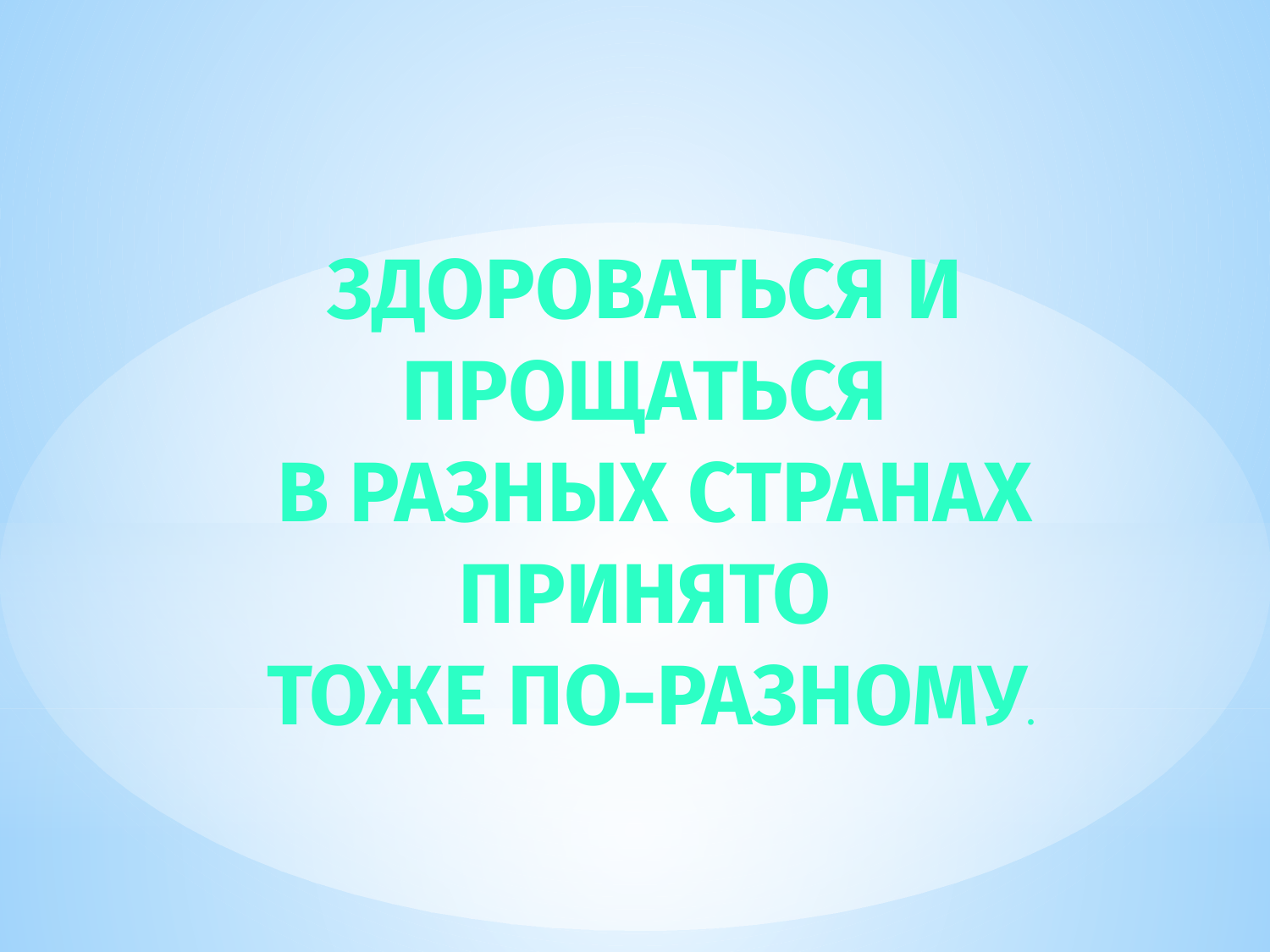

Здороваться и прощаться
 в разных странах принято
 тоже по-разному.